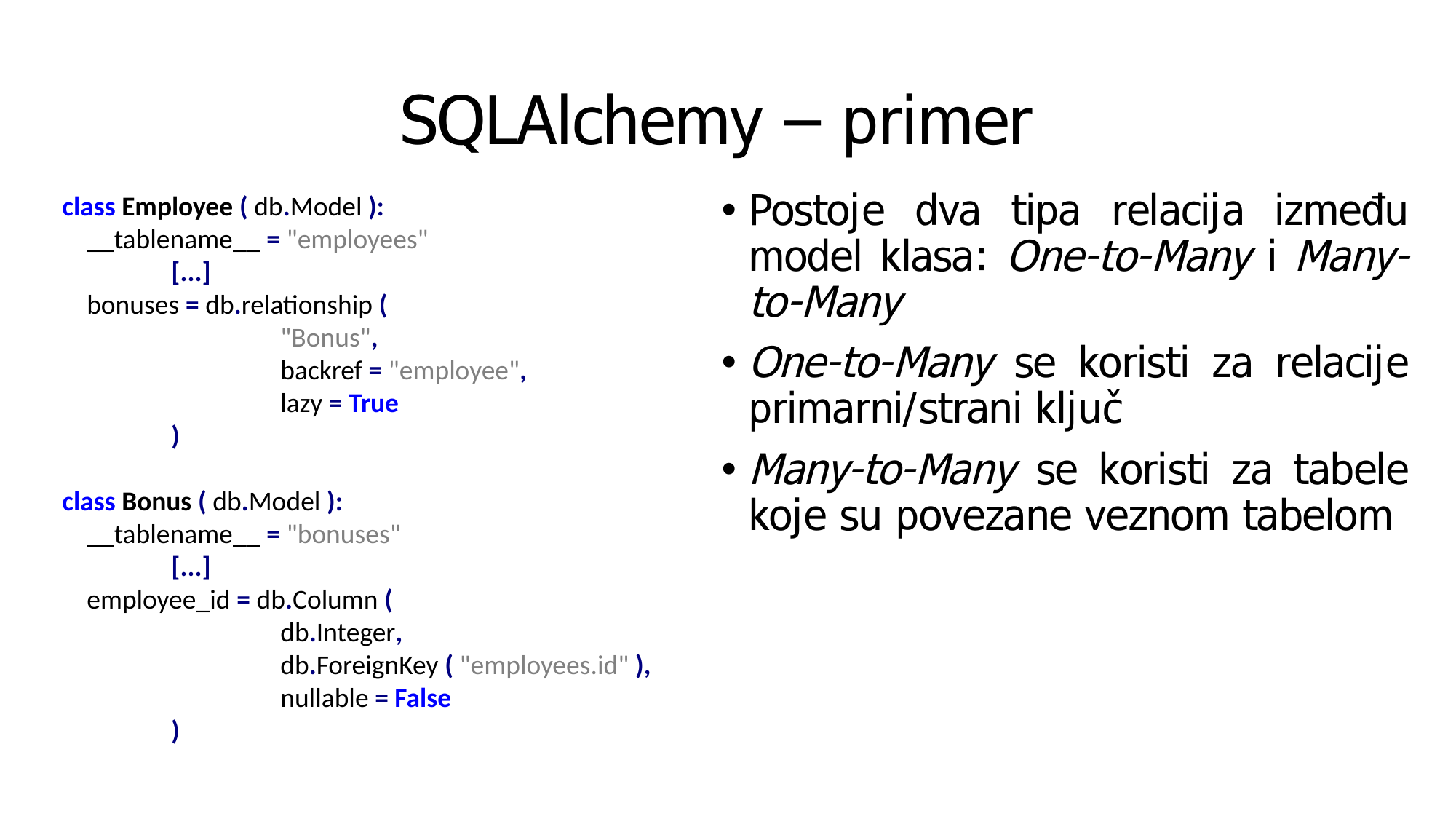

# SQLAlchemy – primer
class Employee ( db.Model ):
    __tablename__ = "employees"
	[...]
    bonuses = db.relationship (
		"Bonus",
		backref = "employee",
		lazy = True
	)

class Bonus ( db.Model ):
    __tablename__ = "bonuses"
	[...]
    employee_id = db.Column (
		db.Integer,
		db.ForeignKey ( "employees.id" ),
		nullable = False
	)
Postoje dva tipa relacija između model klasa: One-to-Many i Many-to-Many
One-to-Many se koristi za relacije primarni/strani ključ
Many-to-Many se koristi za tabele koje su povezane veznom tabelom